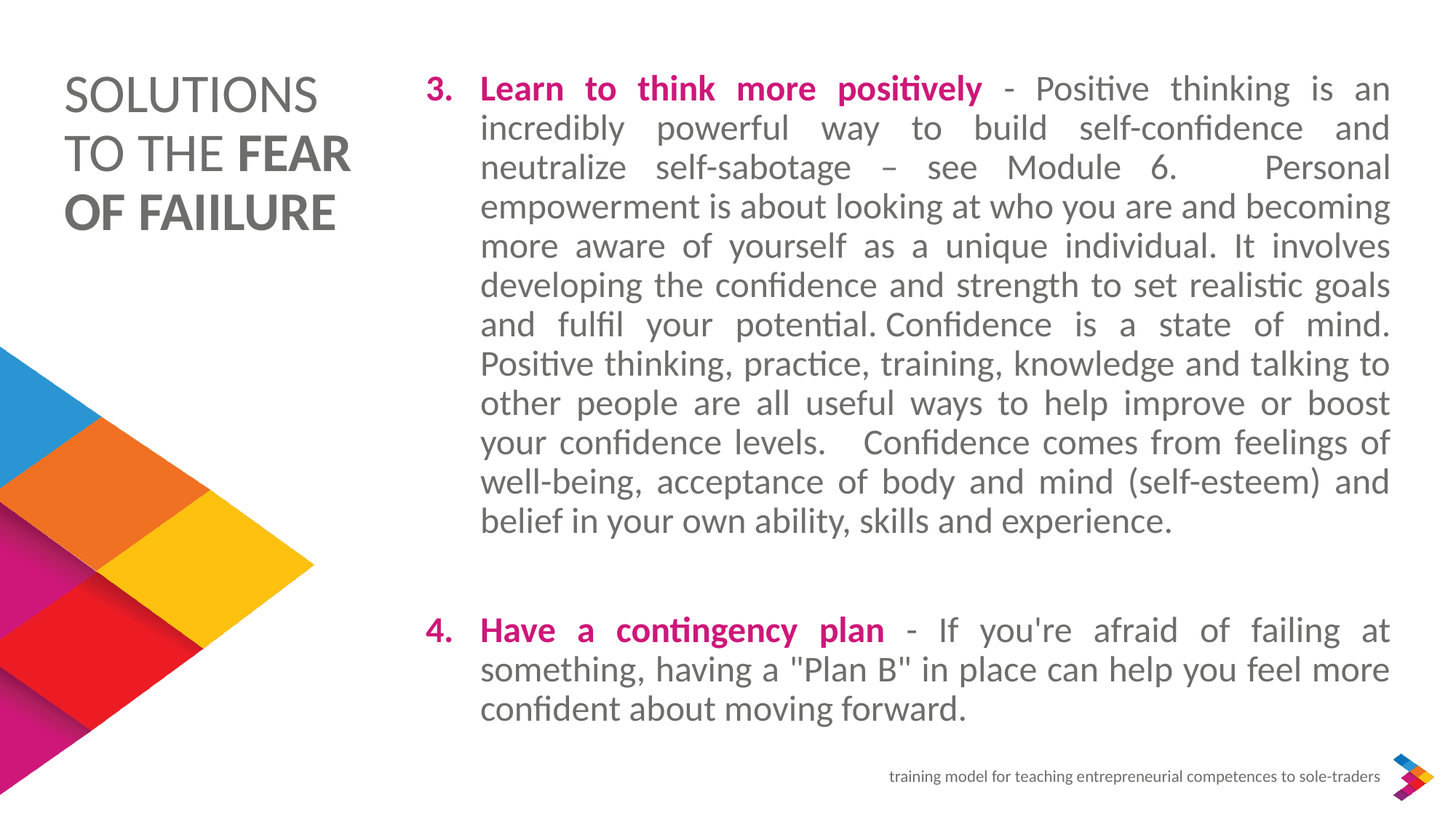

SOLUTIONS TO THE FEAR OF FAIILURE
Learn to think more positively - Positive thinking is an incredibly powerful way to build self-confidence and neutralize self-sabotage – see Module 6.   Personal empowerment is about looking at who you are and becoming more aware of yourself as a unique individual. It involves developing the confidence and strength to set realistic goals and fulfil your potential. Confidence is a state of mind. Positive thinking, practice, training, knowledge and talking to other people are all useful ways to help improve or boost your confidence levels.   Confidence comes from feelings of well-being, acceptance of body and mind (self-esteem) and belief in your own ability, skills and experience.

Have a contingency plan - If you're afraid of failing at something, having a "Plan B" in place can help you feel more confident about moving forward.